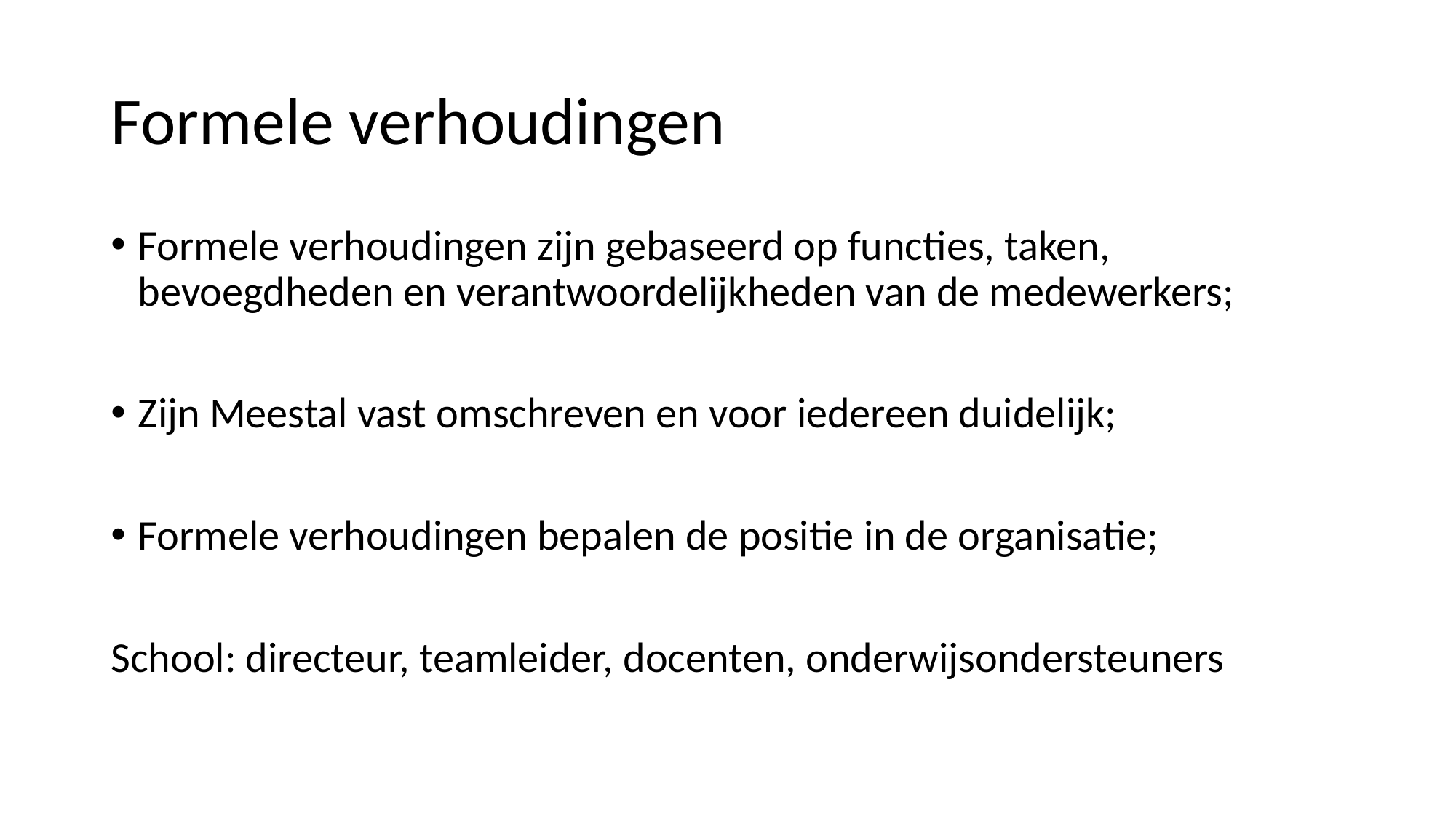

# Formele verhoudingen
Formele verhoudingen zijn gebaseerd op functies, taken, bevoegdheden en verantwoordelijkheden van de medewerkers;

Zijn Meestal vast omschreven en voor iedereen duidelijk;

Formele verhoudingen bepalen de positie in de organisatie;

School: directeur, teamleider, docenten, onderwijsondersteuners